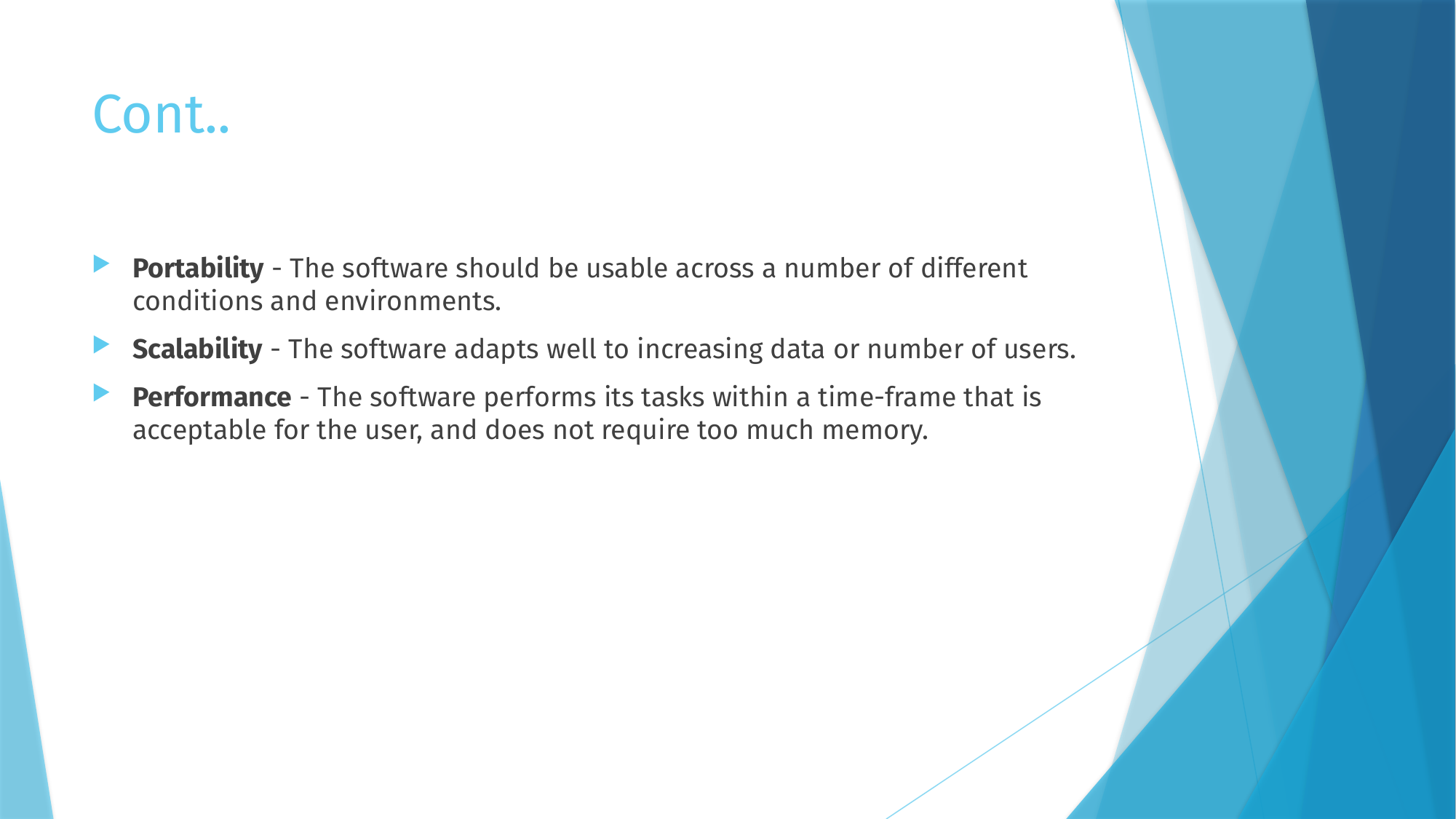

# Cont..
Portability - The software should be usable across a number of different conditions and environments.
Scalability - The software adapts well to increasing data or number of users.
Performance - The software performs its tasks within a time-frame that is acceptable for the user, and does not require too much memory.